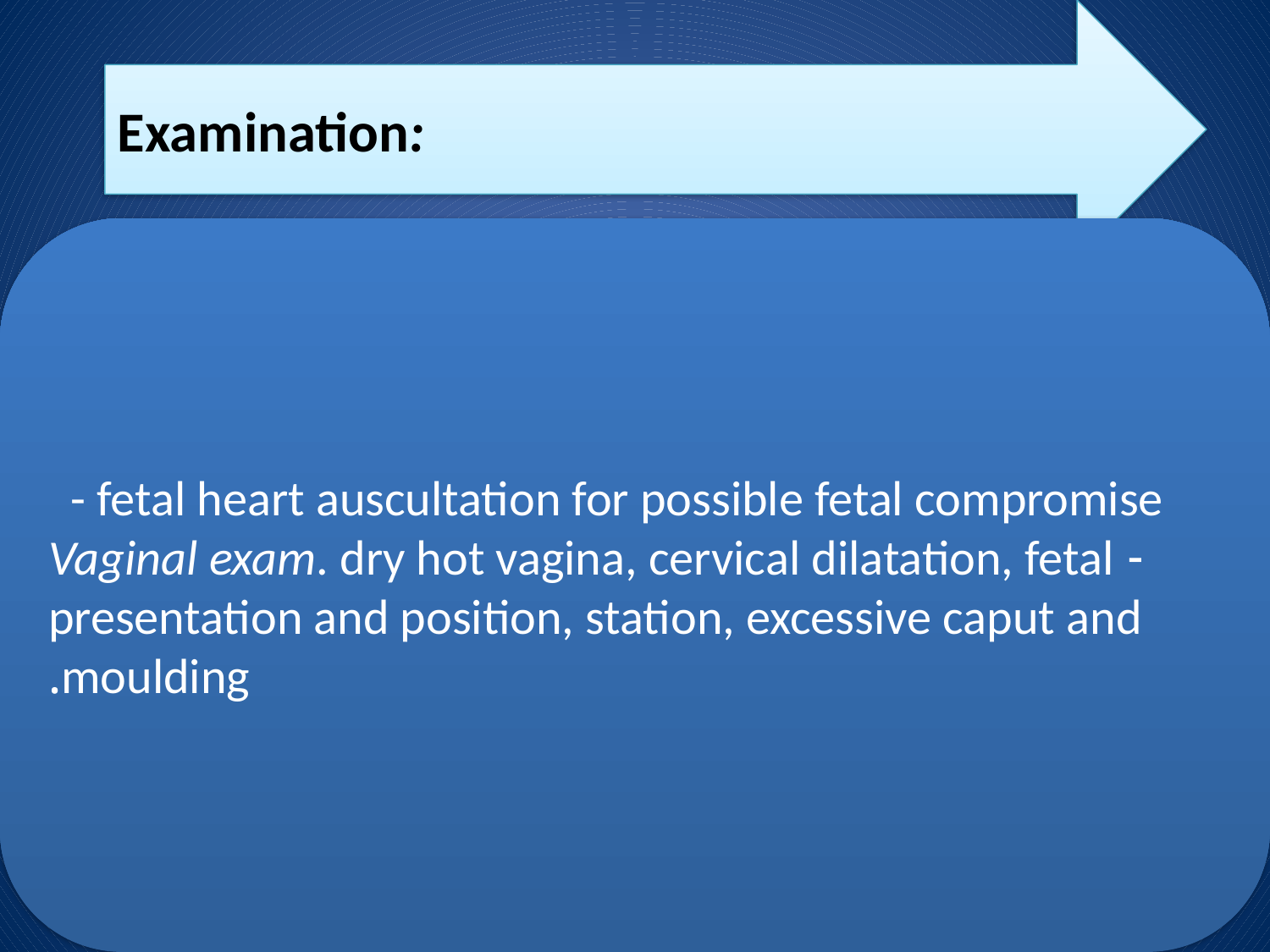

Examination:
  - fetal heart auscultation for possible fetal compromise
  - Vaginal exam. dry hot vagina, cervical dilatation, fetal presentation and position, station, excessive caput and moulding.